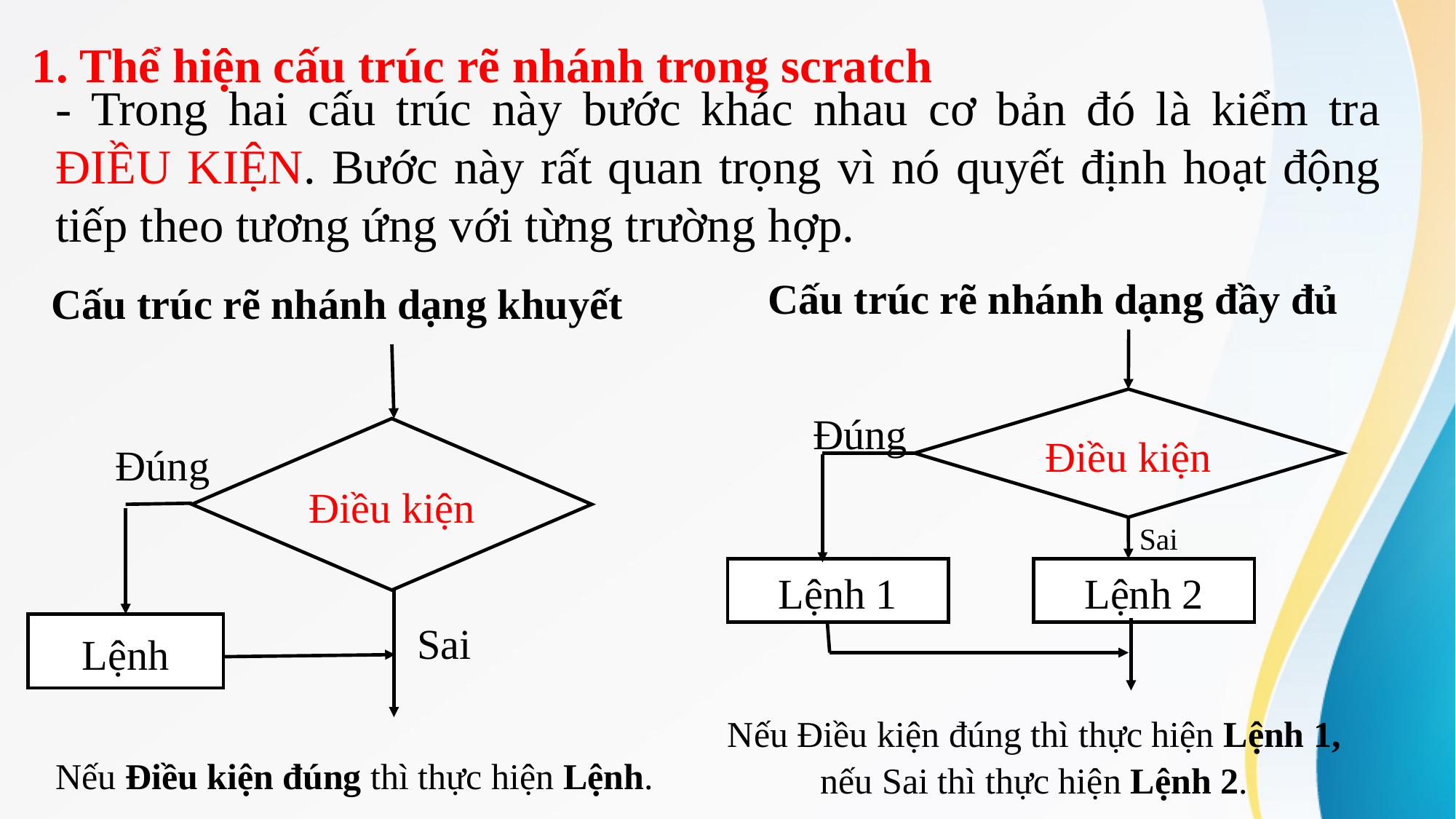

1. Thể hiện cấu trúc rẽ nhánh trong scratch
- Trong hai cấu trúc này bước khác nhau cơ bản đó là kiểm tra ĐIỀU KIỆN. Bước này rất quan trọng vì nó quyết định hoạt động tiếp theo tương ứng với từng trường hợp.
Cấu trúc rẽ nhánh dạng đầy đủ
Cấu trúc rẽ nhánh dạng khuyết
Điều kiện
Đúng
Điều kiện
Đúng
Sai
Lệnh 1
Lệnh 2
Sai
Lệnh
Nếu Điều kiện đúng thì thực hiện Lệnh 1,
nếu Sai thì thực hiện Lệnh 2.
Nếu Điều kiện đúng thì thực hiện Lệnh.